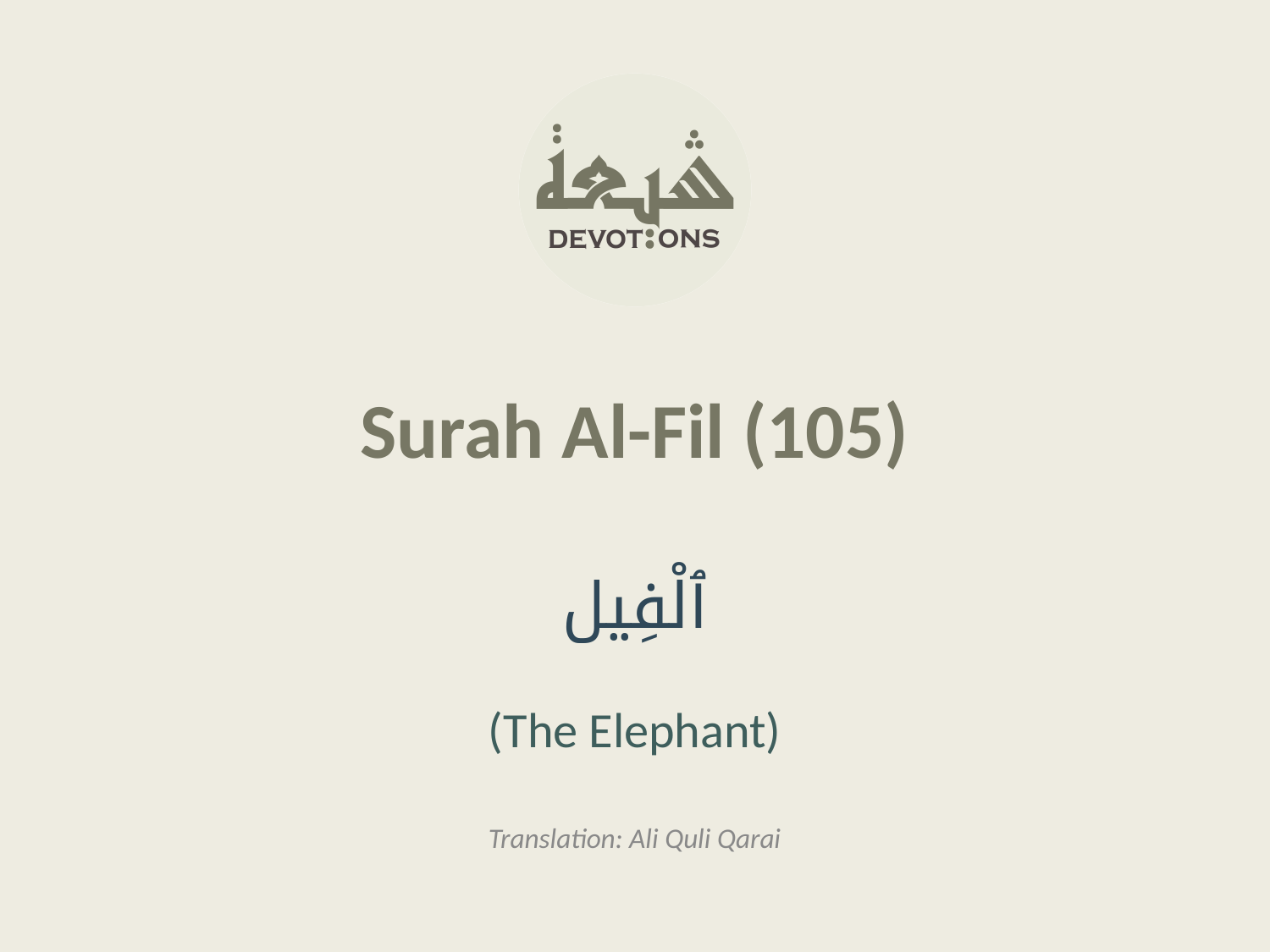

Surah Al-Fil (105)
ٱلْفِيل
(The Elephant)
Translation: Ali Quli Qarai